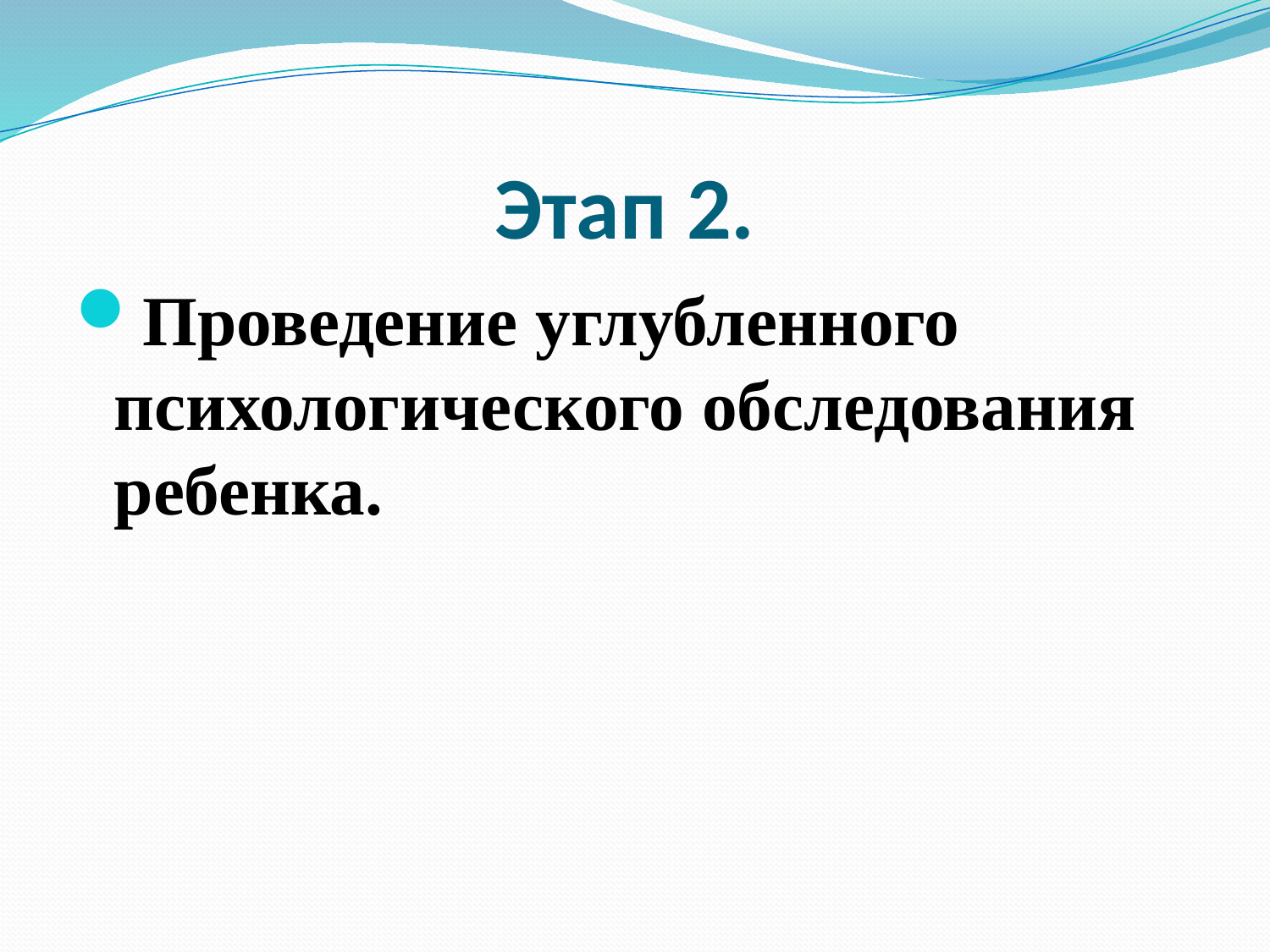

# Этап 2.
Проведение углубленного психологического обследования ребенка.